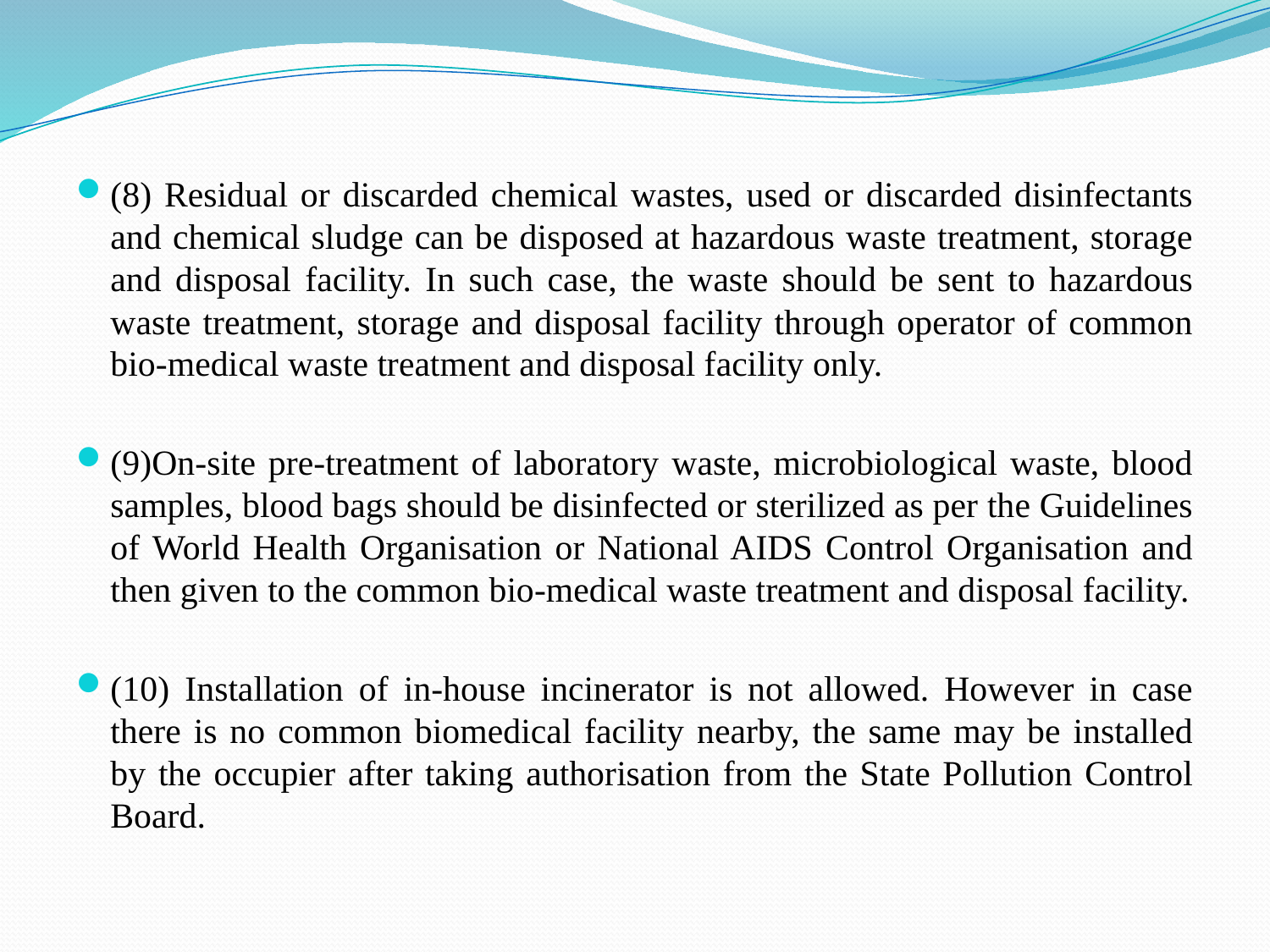

(8) Residual or discarded chemical wastes, used or discarded disinfectants and chemical sludge can be disposed at hazardous waste treatment, storage and disposal facility. In such case, the waste should be sent to hazardous waste treatment, storage and disposal facility through operator of common bio-medical waste treatment and disposal facility only.

(9)On-site pre-treatment of laboratory waste, microbiological waste, blood samples, blood bags should be disinfected or sterilized as per the Guidelines of World Health Organisation or National AIDS Control Organisation and then given to the common bio-medical waste treatment and disposal facility.

(10) Installation of in-house incinerator is not allowed. However in case there is no common biomedical facility nearby, the same may be installed by the occupier after taking authorisation from the State Pollution Control Board.